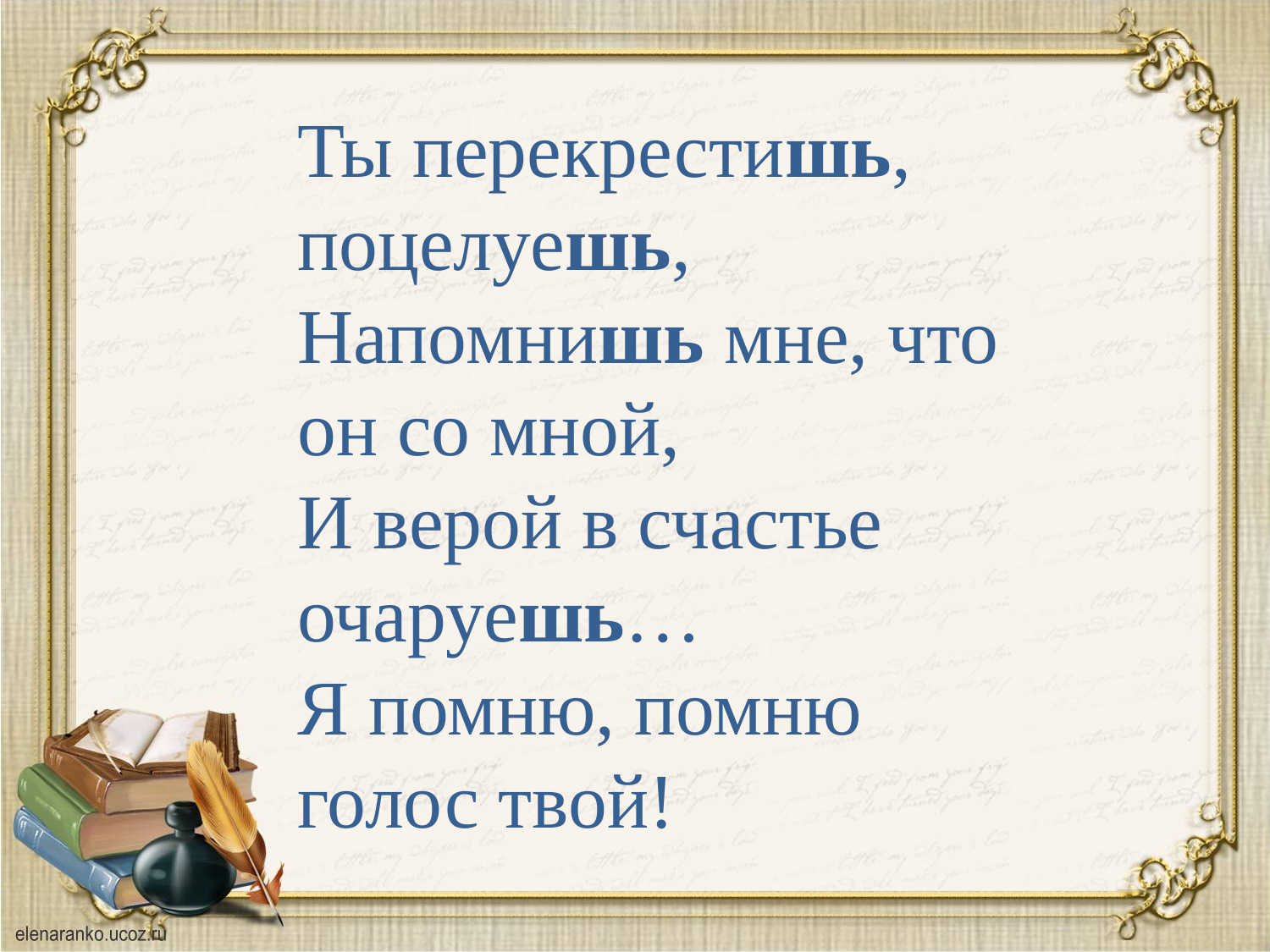

#
Ты перекрестишь, поцелуешь,
Напомнишь мне, что он со мной,
И верой в счастье очаруешь…
Я помню, помню голос твой!